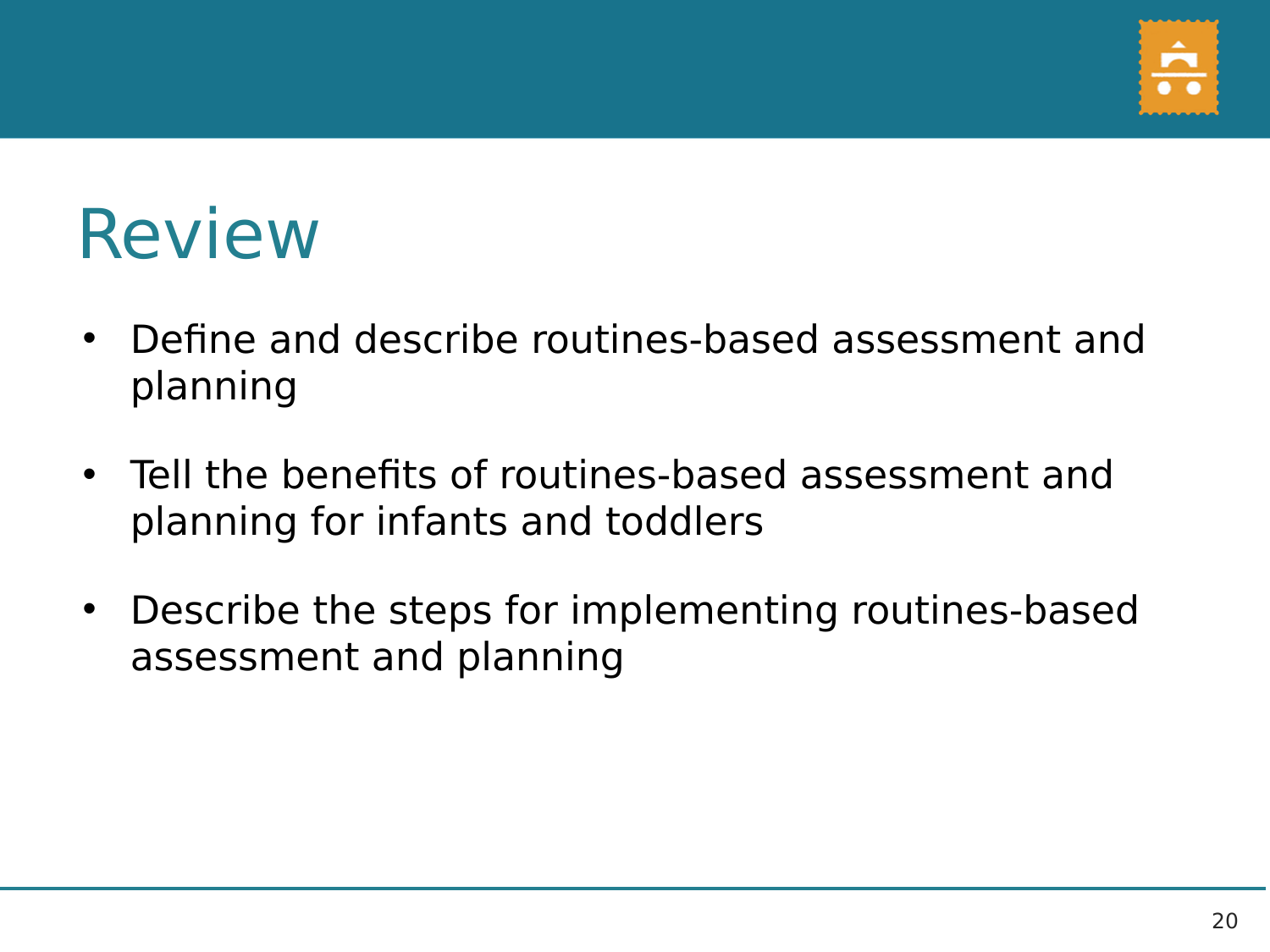

Review
Define and describe routines-based assessment and planning
Tell the benefits of routines-based assessment and planning for infants and toddlers
Describe the steps for implementing routines-based assessment and planning
20